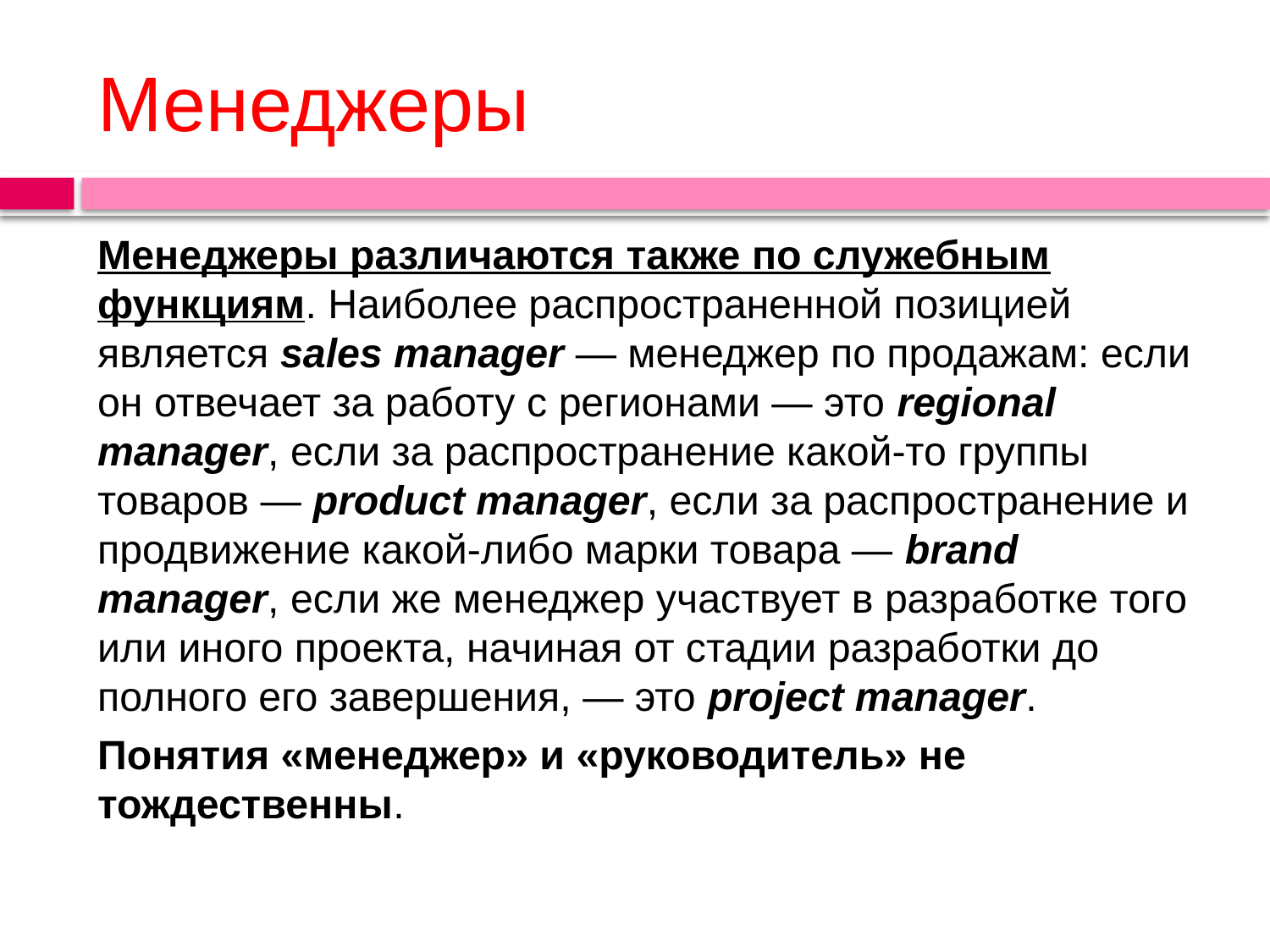

# Менеджеры
Менеджеры различаются также по служебным функциям. Наиболее распространенной позицией является sales manager — менеджер по продажам: если он отвечает за работу с регионами — это regional manager, если за распространение какой-то группы товаров — product manager, если за распространение и продвижение какой-либо марки товара — brand manager, если же менеджер участвует в разработке того или иного проекта, начиная от стадии разработки до полного его завершения, — это project manager.
Понятия «менеджер» и «руководитель» не тождественны.